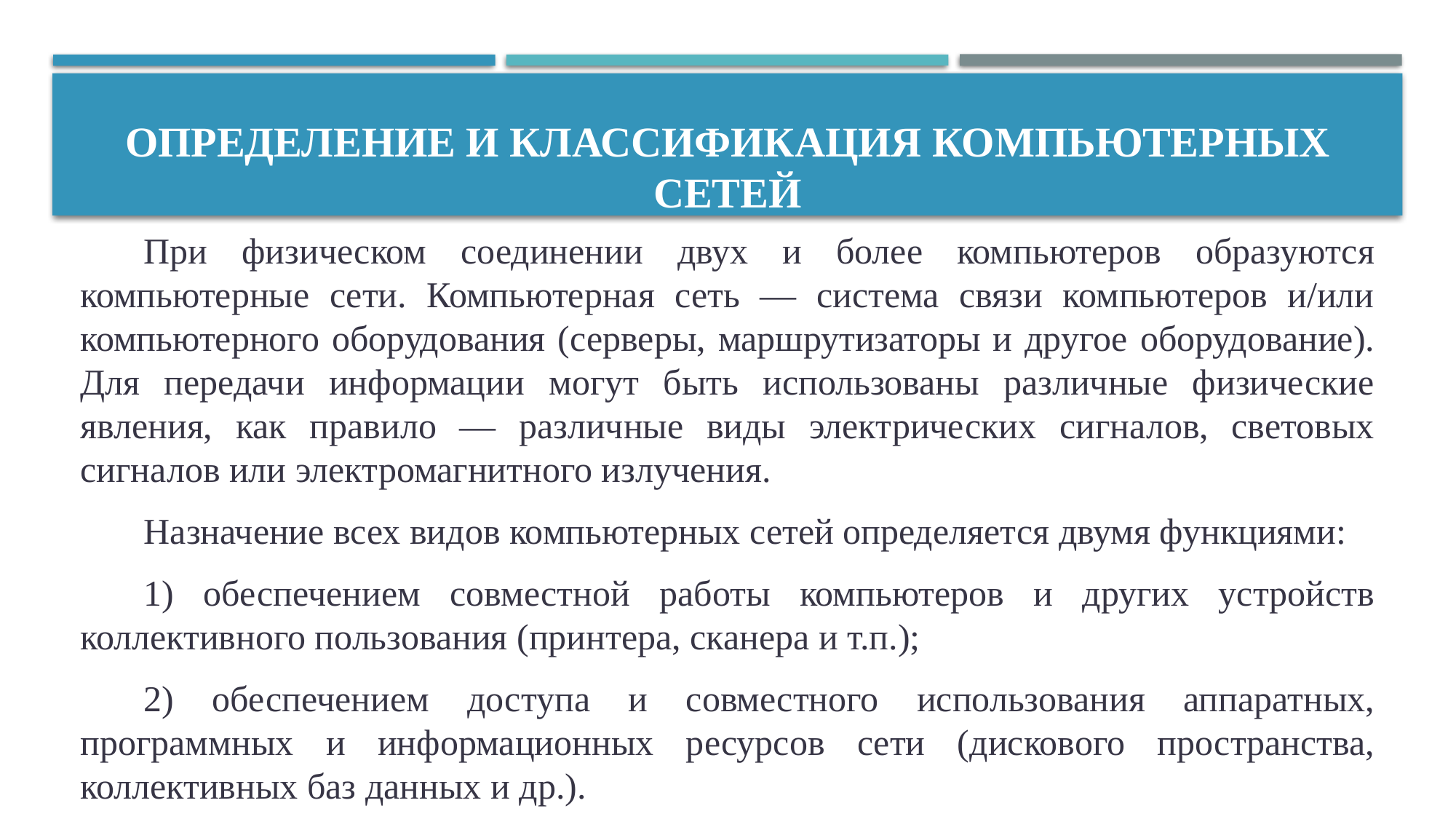

# Определение и классификация компьютерных сетей
При физическом соединении двух и более компьютеров образуются компьютерные сети. Компьютерная сеть — система связи компьютеров и/или компьютерного оборудования (серверы, маршрутизаторы и другое оборудование). Для передачи информации могут быть использованы различные физические явления, как правило — различные виды электрических сигналов, световых сигналов или электромагнитного излучения.
Назначение всех видов компьютерных сетей определяется двумя функциями:
1) обеспечением совместной работы компьютеров и других устройств коллективного пользования (принтера, сканера и т.п.);
2) обеспечением доступа и совместного использования аппаратных, программных и информационных ресурсов сети (дискового пространства, коллективных баз данных и др.).